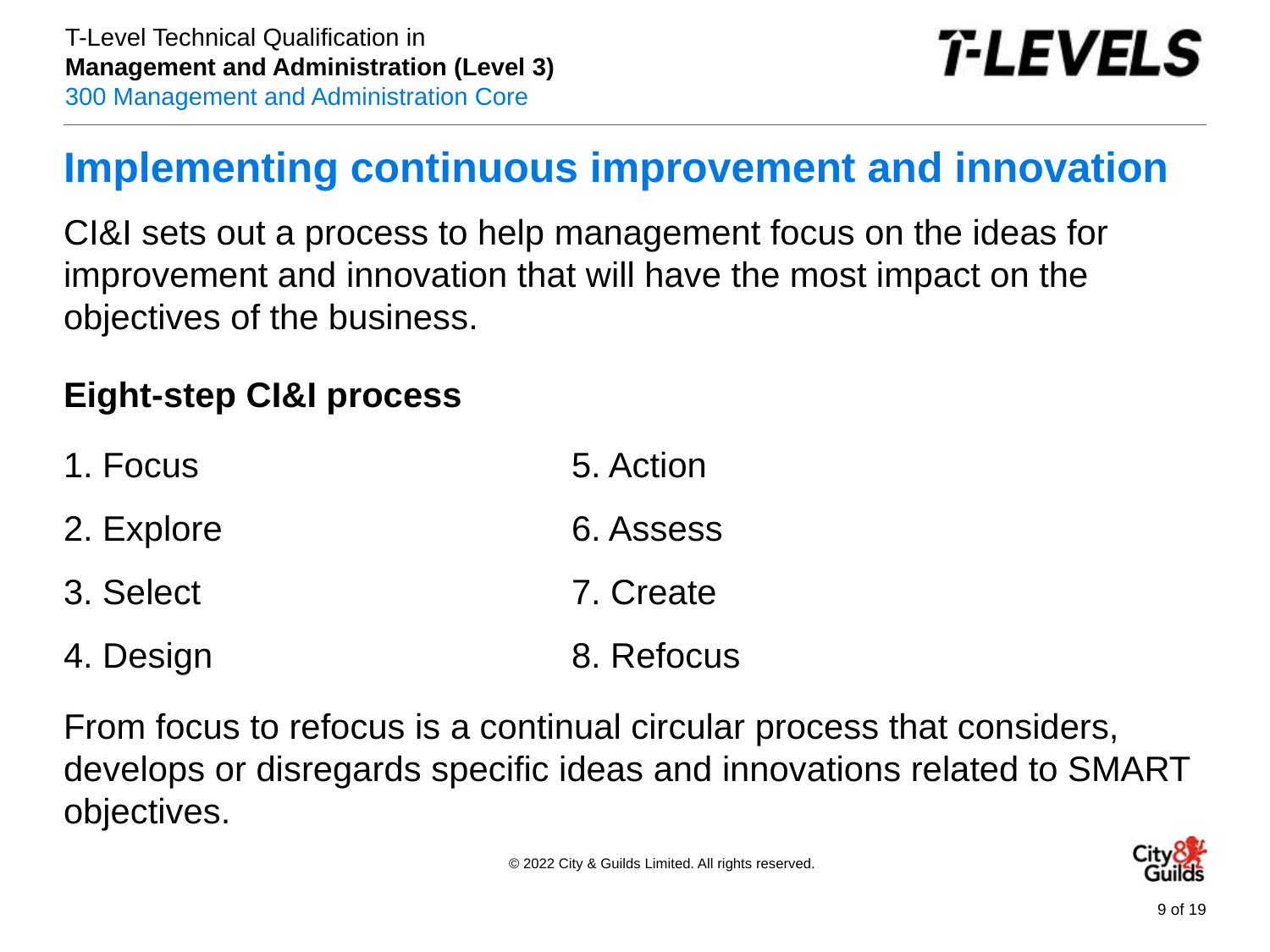

# Implementing continuous improvement and innovation
CI&I sets out a process to help management focus on the ideas for improvement and innovation that will have the most impact on the objectives of the business.
Eight-step CI&I process
1. Focus			5. Action
2. Explore			6. Assess
3. Select			7. Create
4. Design			8. Refocus
From focus to refocus is a continual circular process that considers, develops or disregards specific ideas and innovations related to SMART objectives.